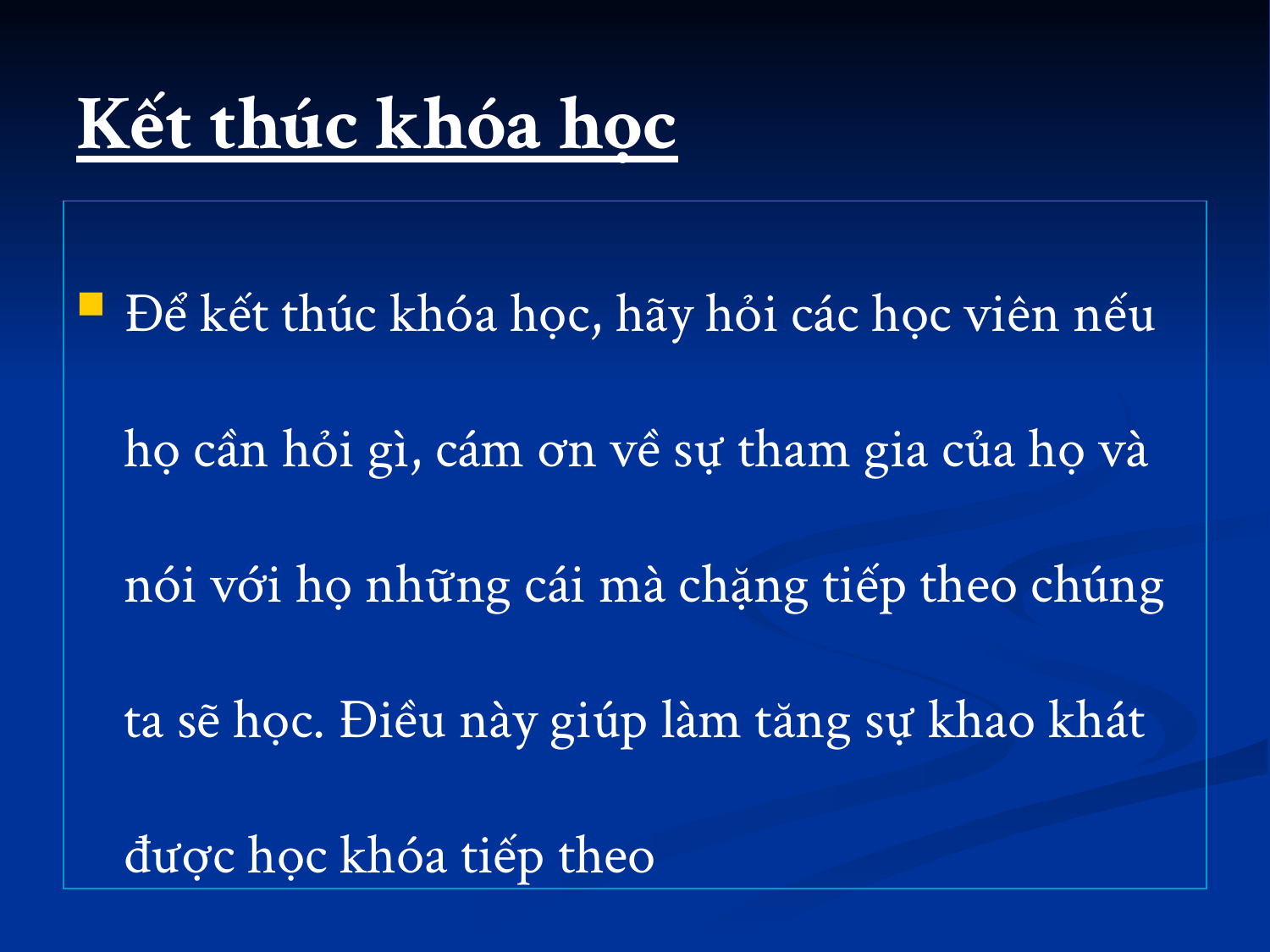

# Kết thúc khóa học
Để kết thúc khóa học, hãy hỏi các học viên nếu họ cần hỏi gì, cám ơn về sự tham gia của họ và nói với họ những cái mà chặng tiếp theo chúng ta sẽ học. Điều này giúp làm tăng sự khao khát được học khóa tiếp theo